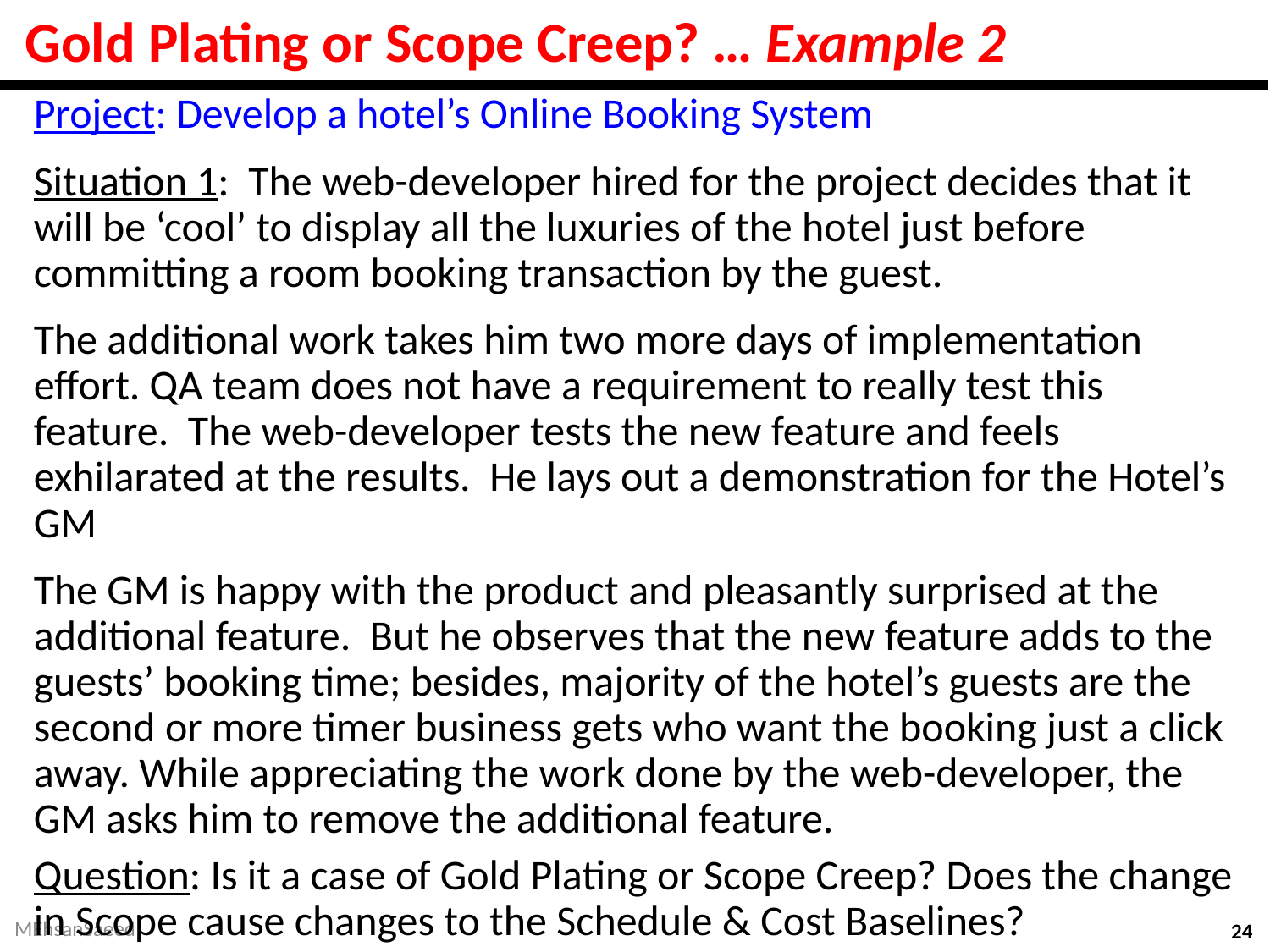

# Gold Plating or Scope Creep? … Example 2
Project: Develop a hotel’s Online Booking System
Situation 1:  The web-developer hired for the project decides that it will be ‘cool’ to display all the luxuries of the hotel just before committing a room booking transaction by the guest.
The additional work takes him two more days of implementation effort. QA team does not have a requirement to really test this feature.  The web-developer tests the new feature and feels exhilarated at the results.  He lays out a demonstration for the Hotel’s GM
The GM is happy with the product and pleasantly surprised at the additional feature.  But he observes that the new feature adds to the guests’ booking time; besides, majority of the hotel’s guests are the second or more timer business gets who want the booking just a click away. While appreciating the work done by the web-developer, the GM asks him to remove the additional feature.
Question: Is it a case of Gold Plating or Scope Creep? Does the change in Scope cause changes to the Schedule & Cost Baselines?
MEhsanSaeed
24